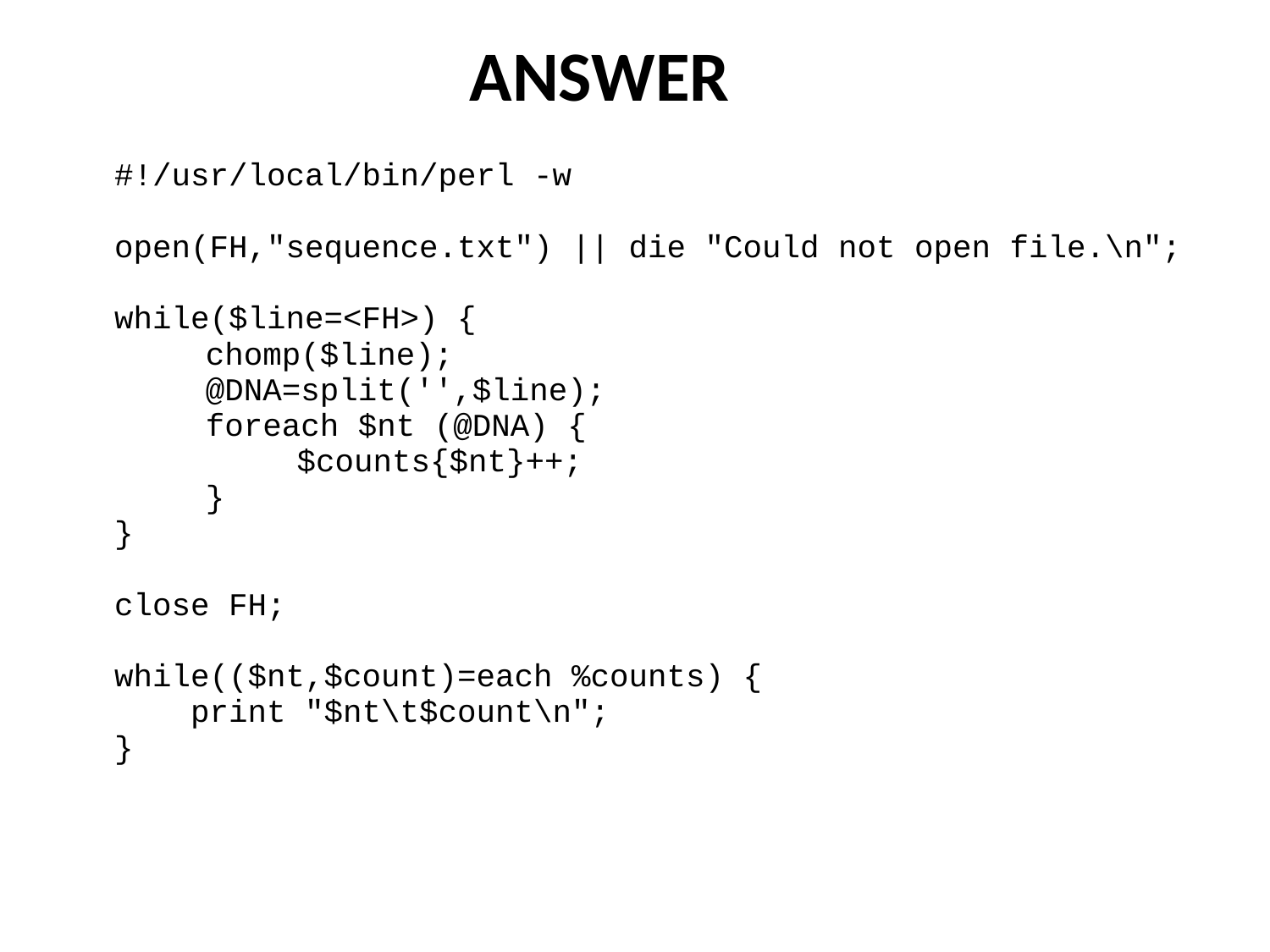

ANSWER
#!/usr/local/bin/perl -w

open(FH,"sequence.txt") || die "Could not open file.\n";

while($line=<FH>) {
	chomp($line);
	@DNA=split('',$line);
	foreach $nt (@DNA) {
		$counts{$nt}++;
	}
}

close FH;

while(($nt,$count)=each %counts) {
    print "$nt\t$count\n";
}